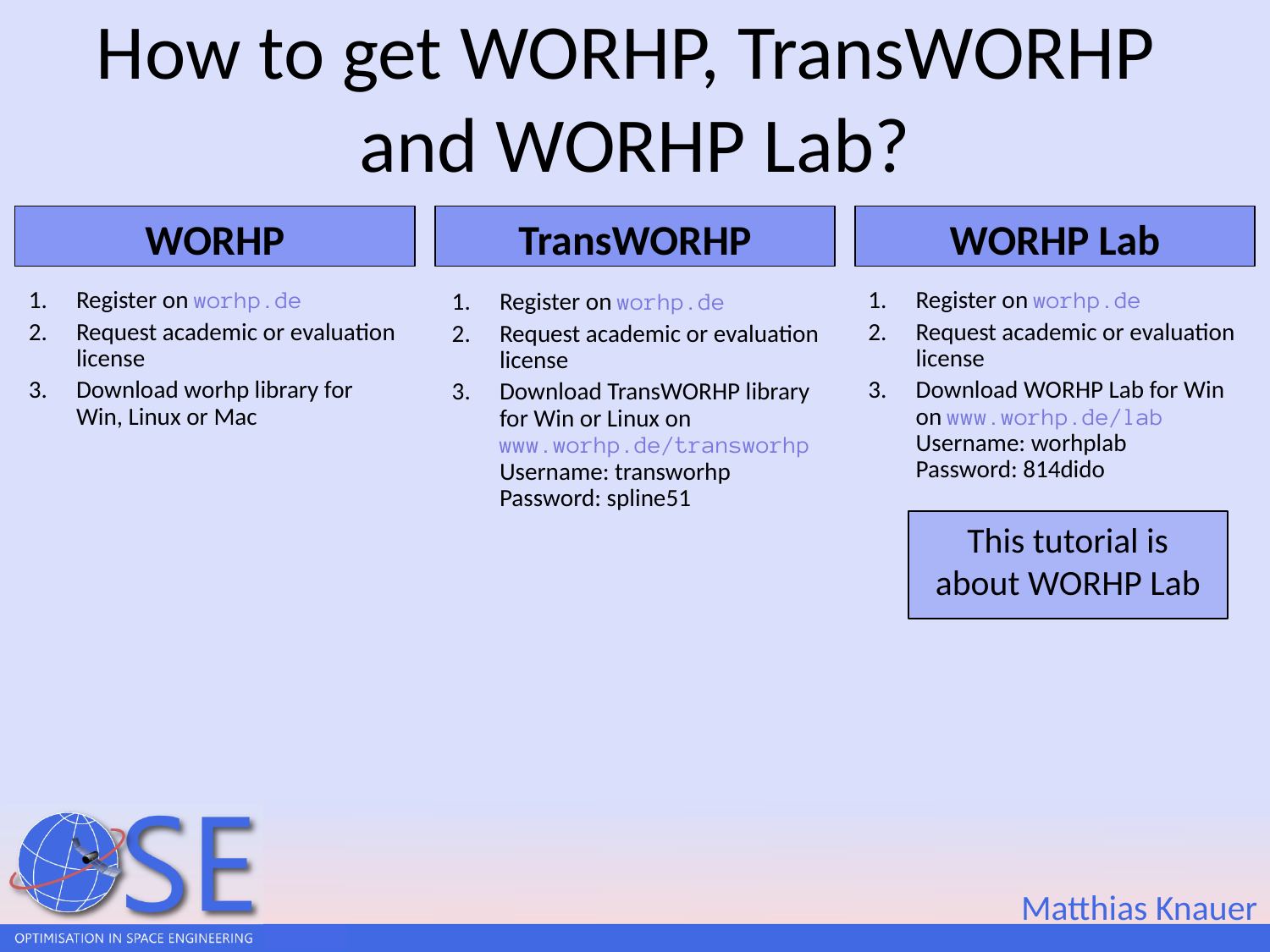

How to get WORHP, TransWORHP
and WORHP Lab?
WORHP
TransWORHP
WORHP Lab
Register on worhp.de
Request academic or evaluation license
Download worhp library for Win, Linux or Mac

Register on worhp.de
Request academic or evaluation license
Download WORHP Lab for Win on www.worhp.de/lab
Username: worhplab
Password: 814dido

Register on worhp.de
Request academic or evaluation license
Download TransWORHP library for Win or Linux on www.worhp.de/transworhp
Username: transworhp
Password: spline51

This tutorial is about WORHP Lab